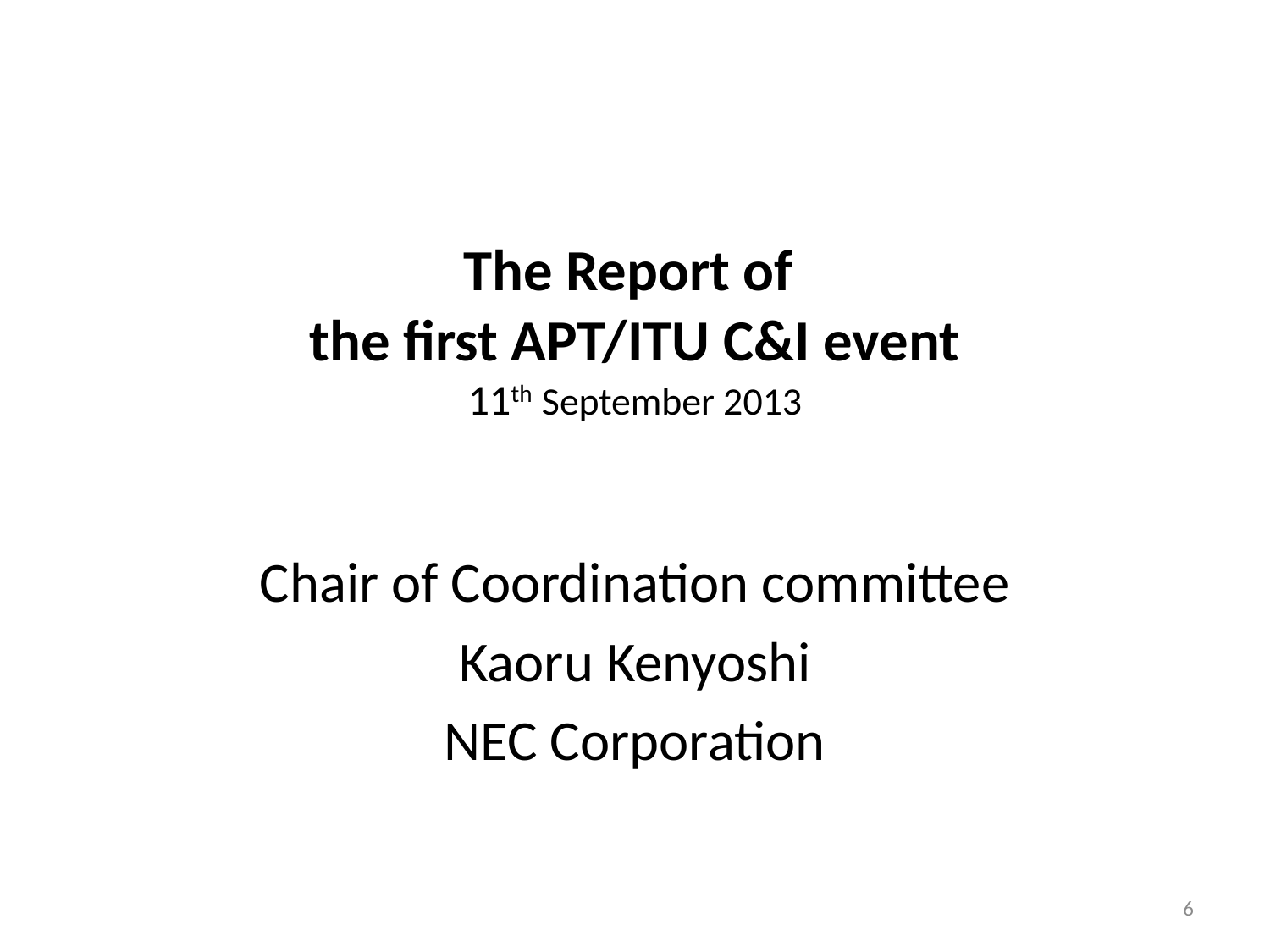

# The Report of the first APT/ITU C&I event 11th September 2013
Chair of Coordination committee
Kaoru Kenyoshi
NEC Corporation
6